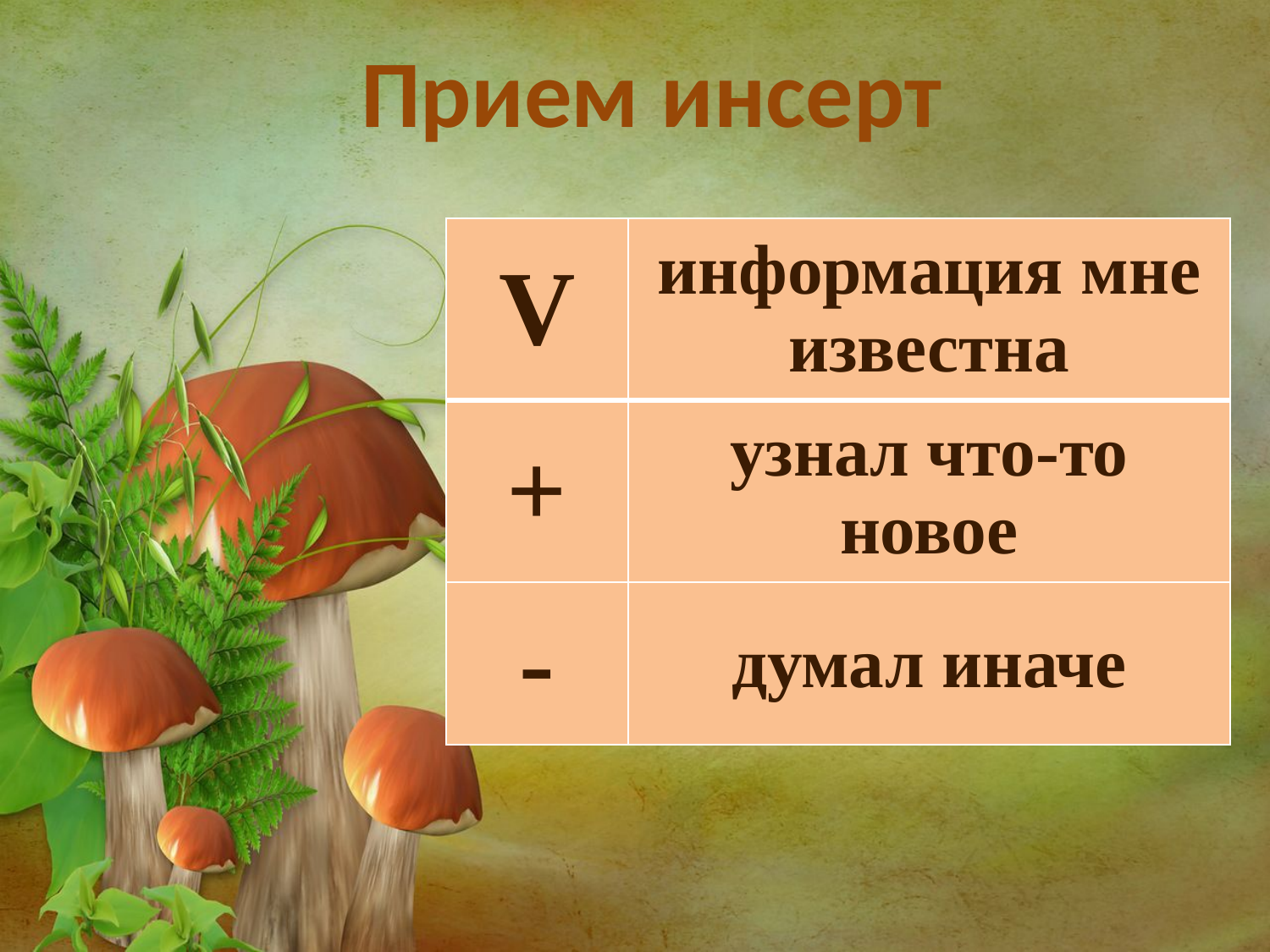

Прием инсерт
| V | информация мне известна |
| --- | --- |
| + | узнал что-то новое |
| - | думал иначе |